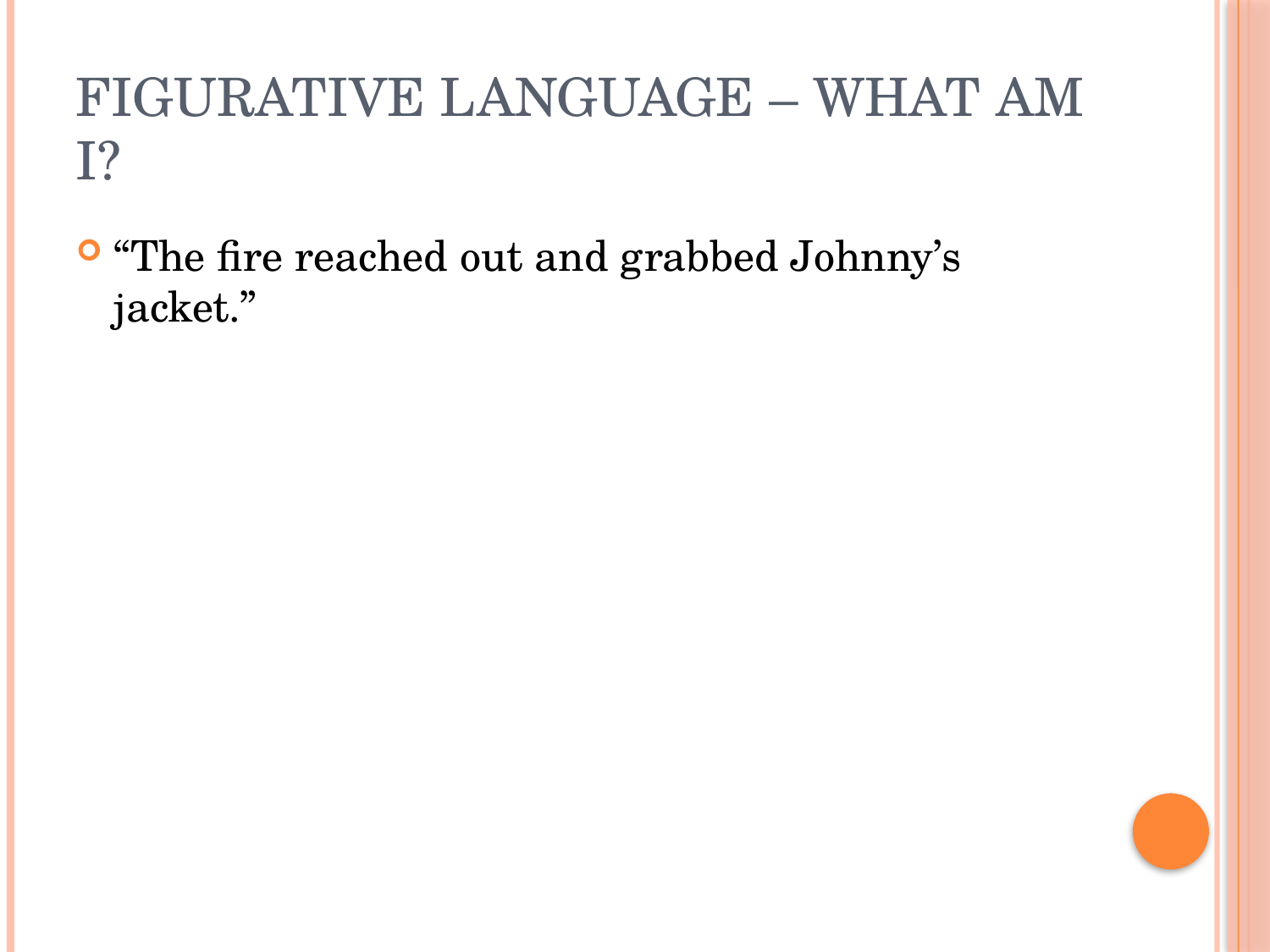

# Figurative Language – What Am I?
“The fire reached out and grabbed Johnny’s jacket.”